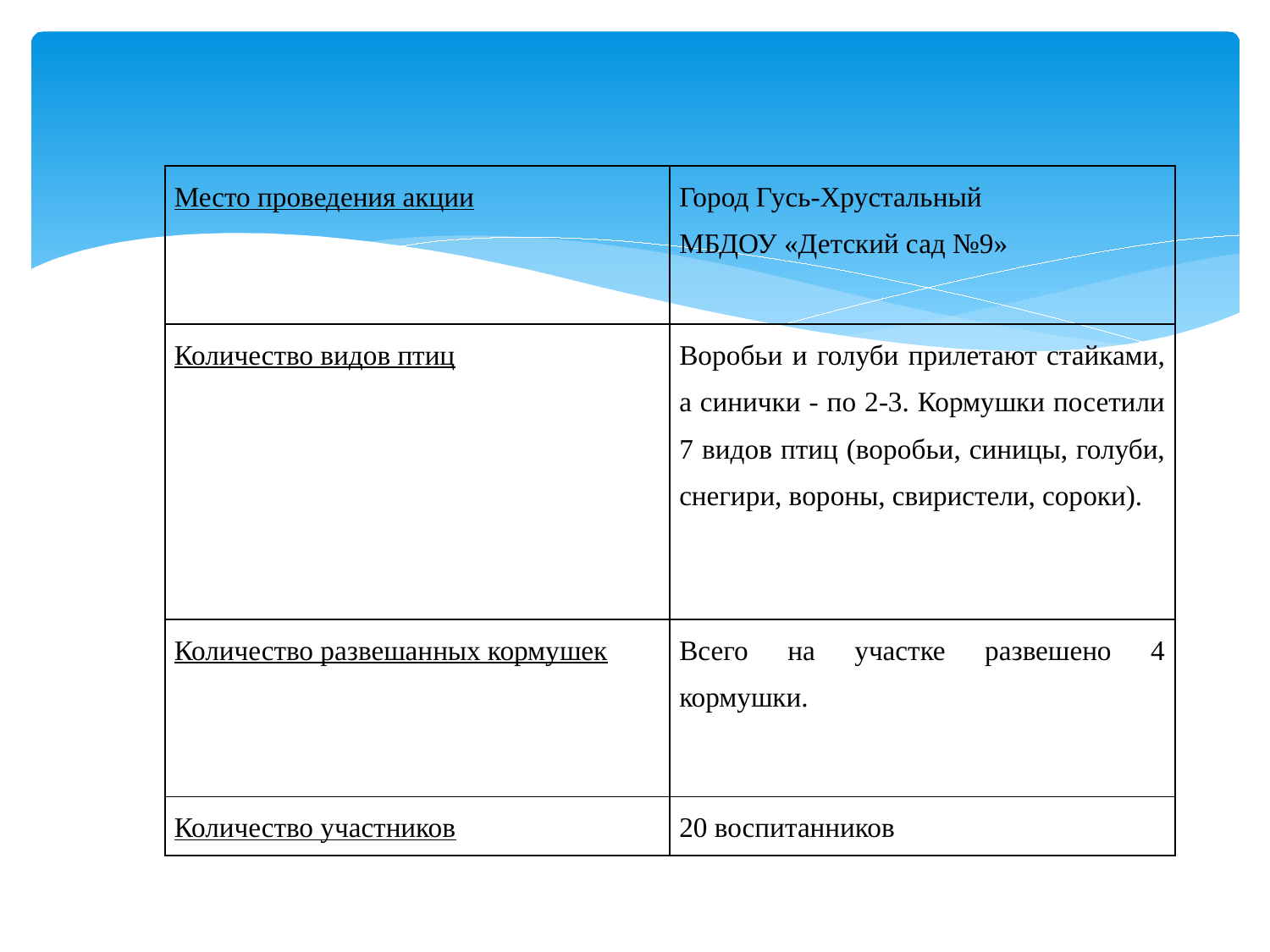

| Место проведения акции | Город Гусь-Хрустальный МБДОУ «Детский сад №9» |
| --- | --- |
| Количество видов птиц | Воробьи и голуби прилетают стайками, а синички - по 2-3. Кормушки посетили 7 видов птиц (воробьи, синицы, голуби, снегири, вороны, свиристели, сороки). |
| Количество развешанных кормушек | Всего на участке развешено 4 кормушки. |
| Количество участников | 20 воспитанников |